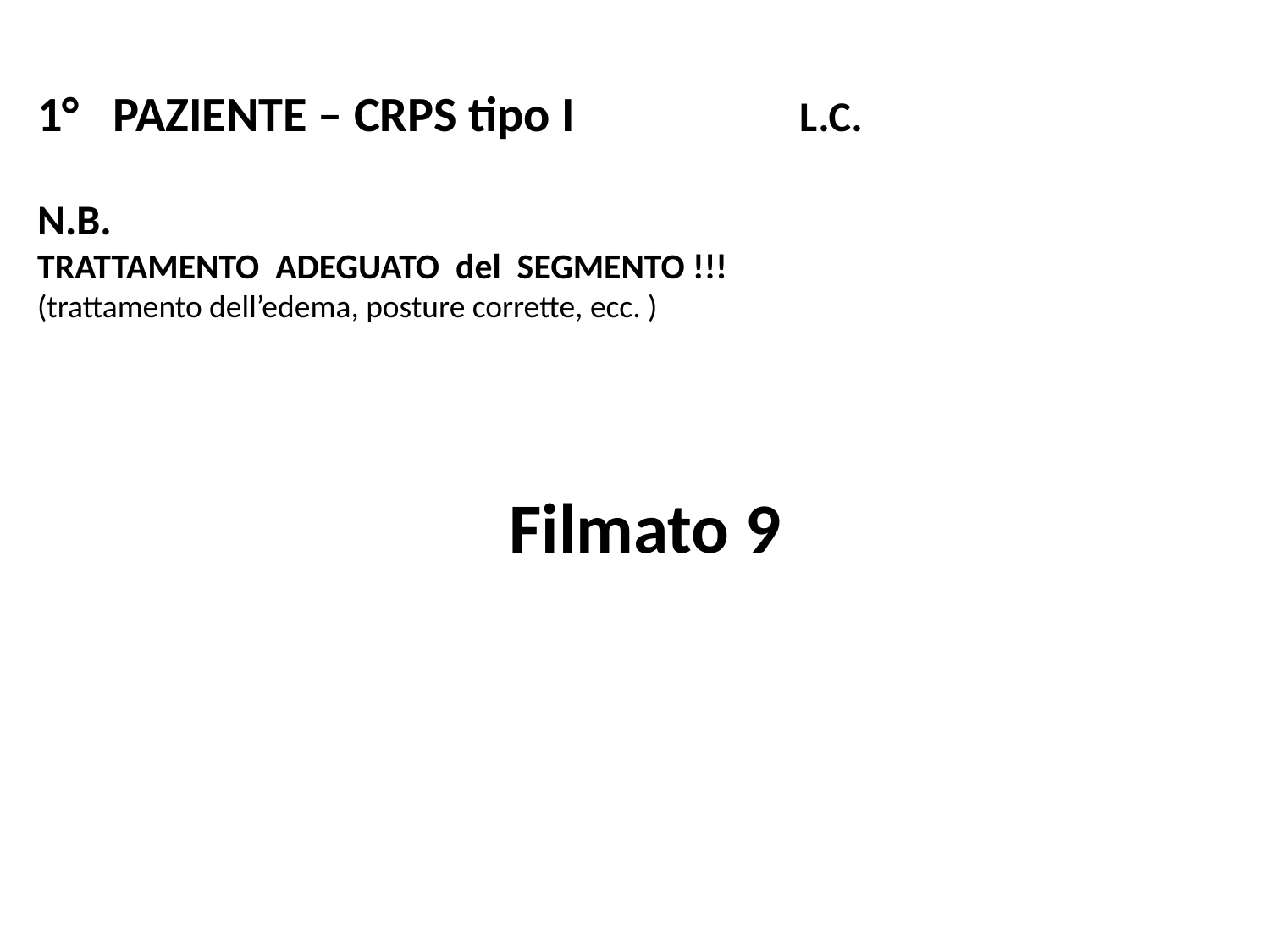

1°   PAZIENTE – CRPS tipo I		L.C.

N.B.
TRATTAMENTO  ADEGUATO  del  SEGMENTO !!!
(trattamento dell’edema, posture corrette, ecc. )

Filmato 9